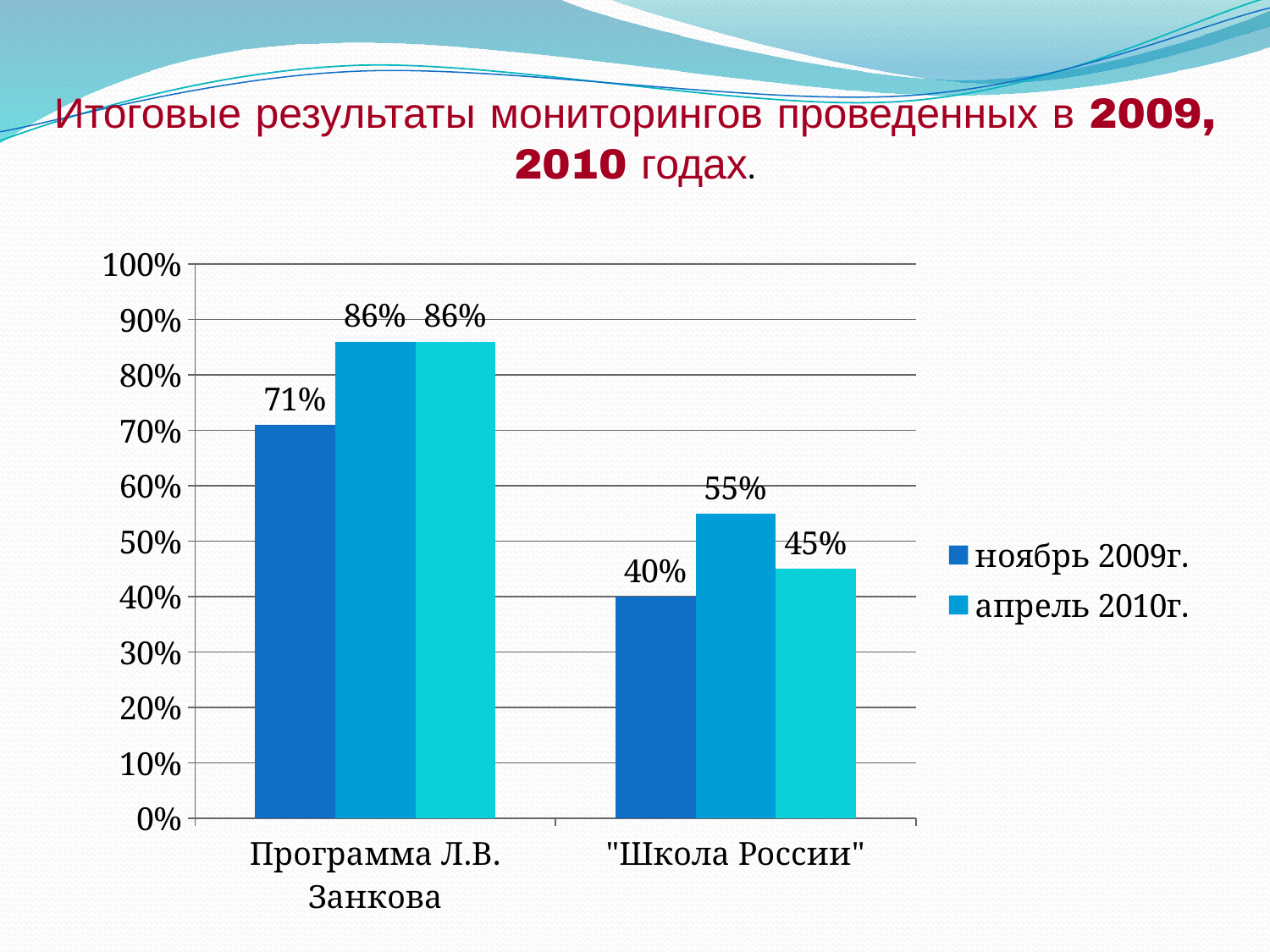

Итоговые результаты мониторингов проведенных в 2009, 2010 годах.

### Chart

| Category | ноябрь 2009г. | апрель 2010г. | октябрь 2010г. |
|---|---|---|---|
| Программа Л.В. Занкова | 0.71 | 0.86 | 0.86 |
| "Школа России" | 0.4 | 0.55 | 0.45 |